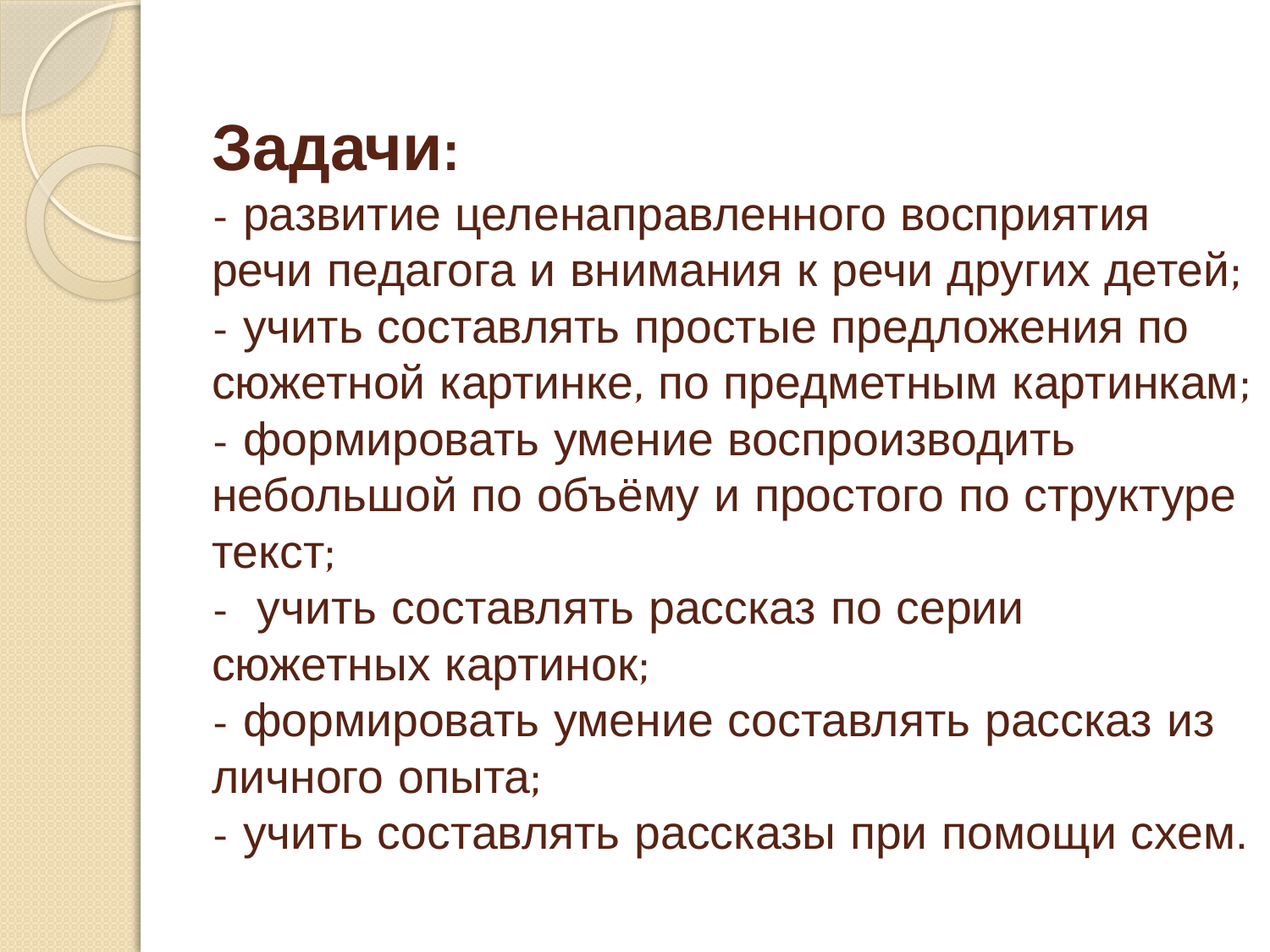

# Задачи: - развитие целенаправленного восприятия речи педагога и внимания к речи других детей; - учить составлять простые предложения по сюжетной картинке, по предметным картинкам; - формировать умение воспроизводить небольшой по объёму и простого по структуре текст; -  учить составлять рассказ по серии сюжетных картинок; - формировать умение составлять рассказ из личного опыта; - учить составлять рассказы при помощи схем.